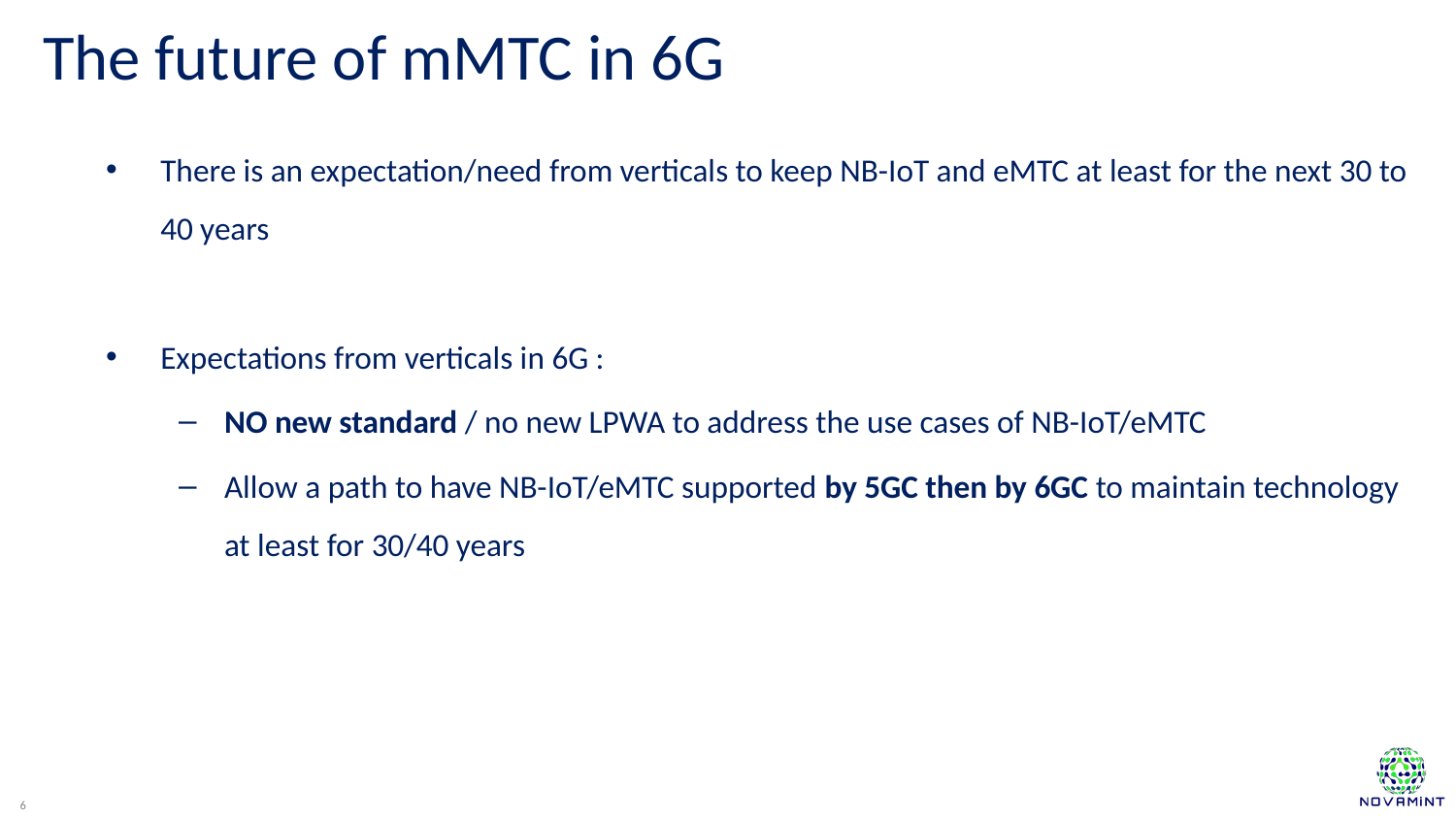

The future of mMTC in 6G
There is an expectation/need from verticals to keep NB-IoT and eMTC at least for the next 30 to 40 years

Expectations from verticals in 6G :
NO new standard / no new LPWA to address the use cases of NB-IoT/eMTC
Allow a path to have NB-IoT/eMTC supported by 5GC then by 6GC to maintain technology at least for 30/40 years